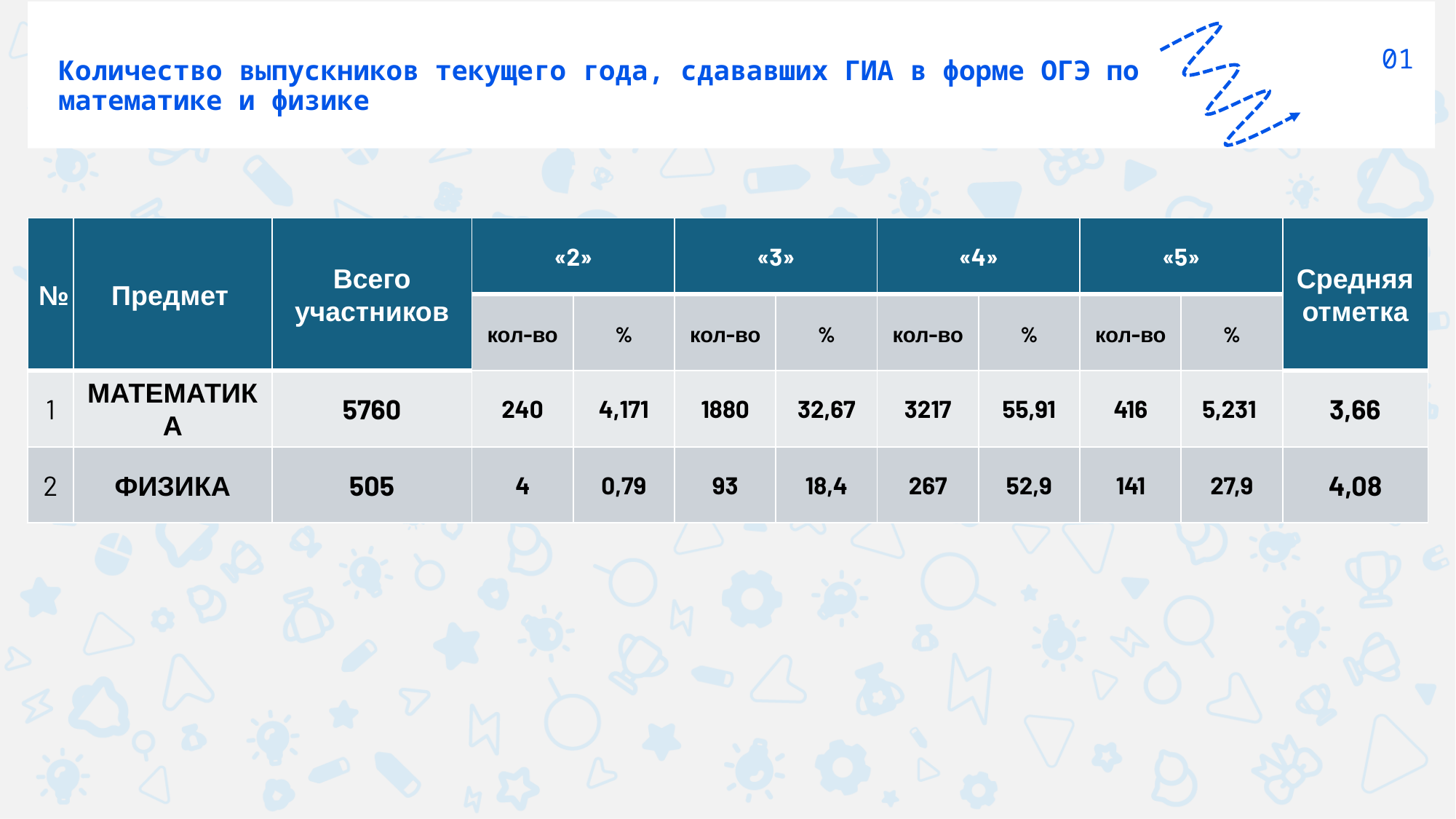

01
Количество выпускников текущего года, сдававших ГИА в форме ОГЭ по математике и физике
| № | Предмет | Всего участников | «2» |  | «3» |  | «4» |  | «5» |  | Средняя отметка |
| --- | --- | --- | --- | --- | --- | --- | --- | --- | --- | --- | --- |
|  |  |  | кол-во | % | кол-во | % | кол-во | % | кол-во | % |  |
| 1 | МАТЕМАТИКА | 5760 | 240 | 4,171 | 1880 | 32,67 | 3217 | 55,91 | 416 | 5,231 | 3,66 |
| 2 | ФИЗИКА | 505 | 4 | 0,79 | 93 | 18,4 | 267 | 52,9 | 141 | 27,9 | 4,08 |